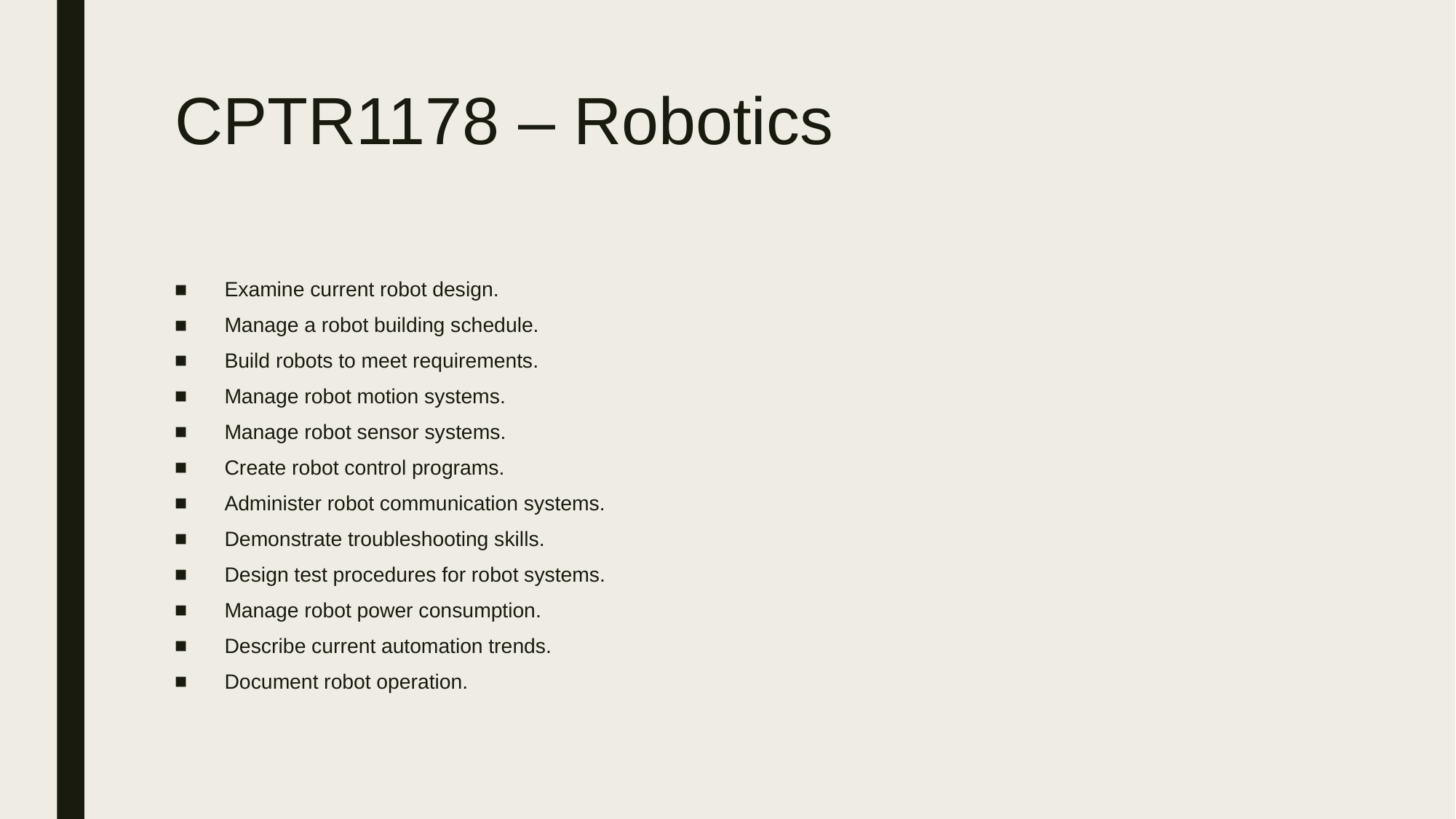

# CPTR1178 – Robotics
Examine current robot design.
Manage a robot building schedule.
Build robots to meet requirements.
Manage robot motion systems.
Manage robot sensor systems.
Create robot control programs.
Administer robot communication systems.
Demonstrate troubleshooting skills.
Design test procedures for robot systems.
Manage robot power consumption.
Describe current automation trends.
Document robot operation.